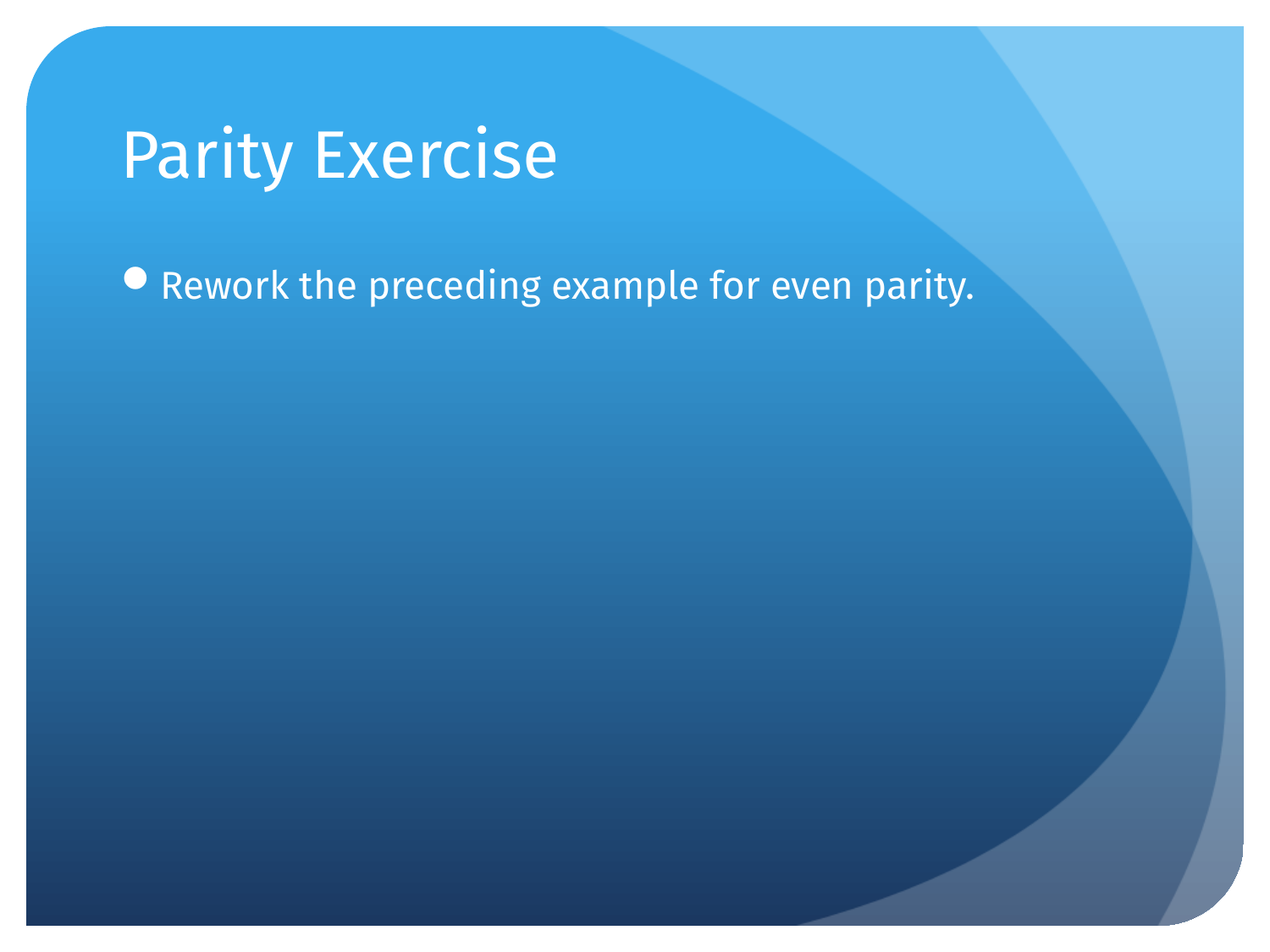

# Parity Exercise
Rework the preceding example for even parity.